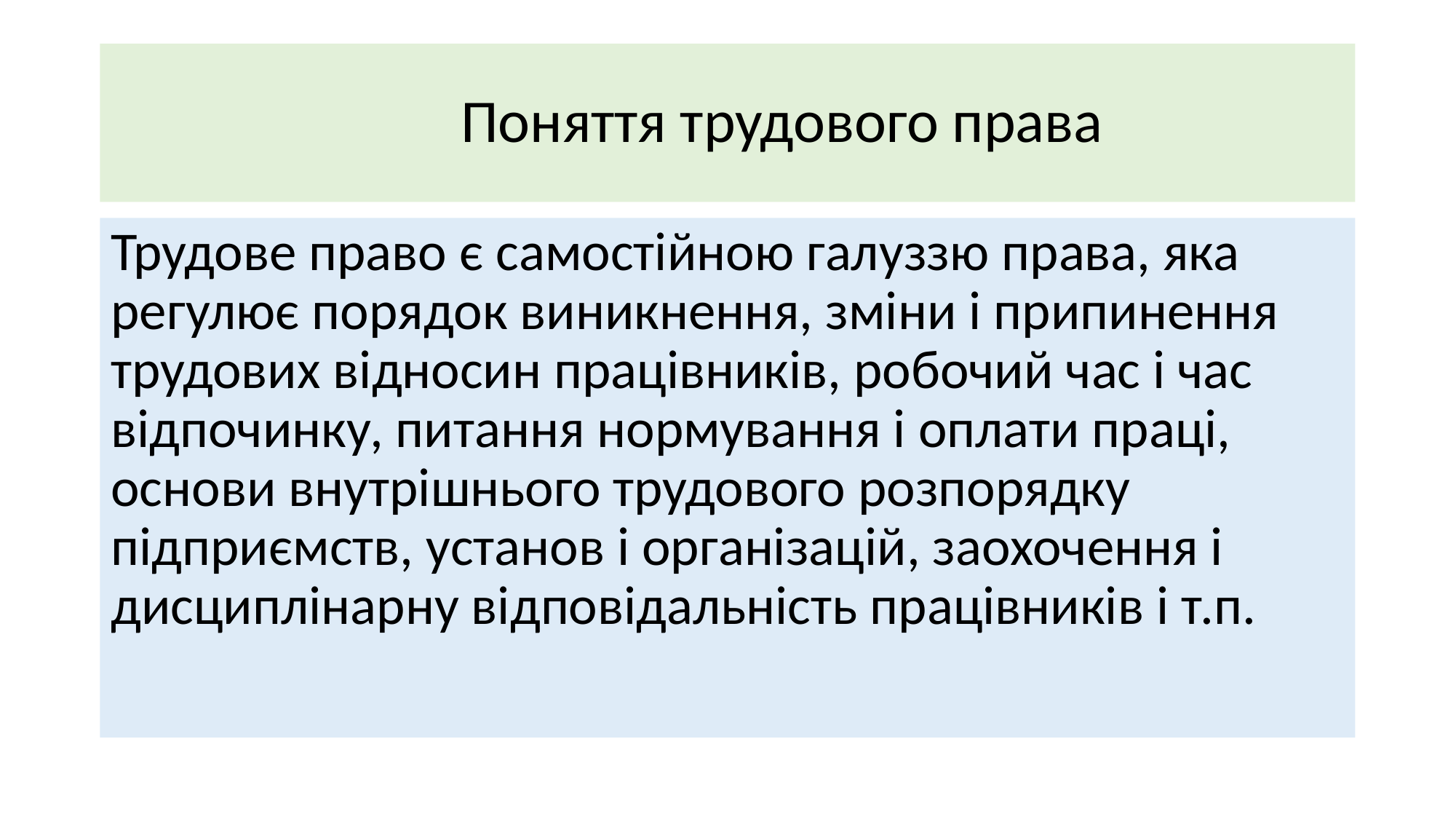

# Поняття трудового права
Трудове право є самостійною галуззю права, яка регулює порядок виникнення, зміни і припинення трудових відносин працівників, робочий час і час відпочинку, питання нормування і оплати праці, основи внутрішнього трудового розпорядку підприємств, установ і організацій, заохочення і дисциплінарну відповідальність працівників і т.п.